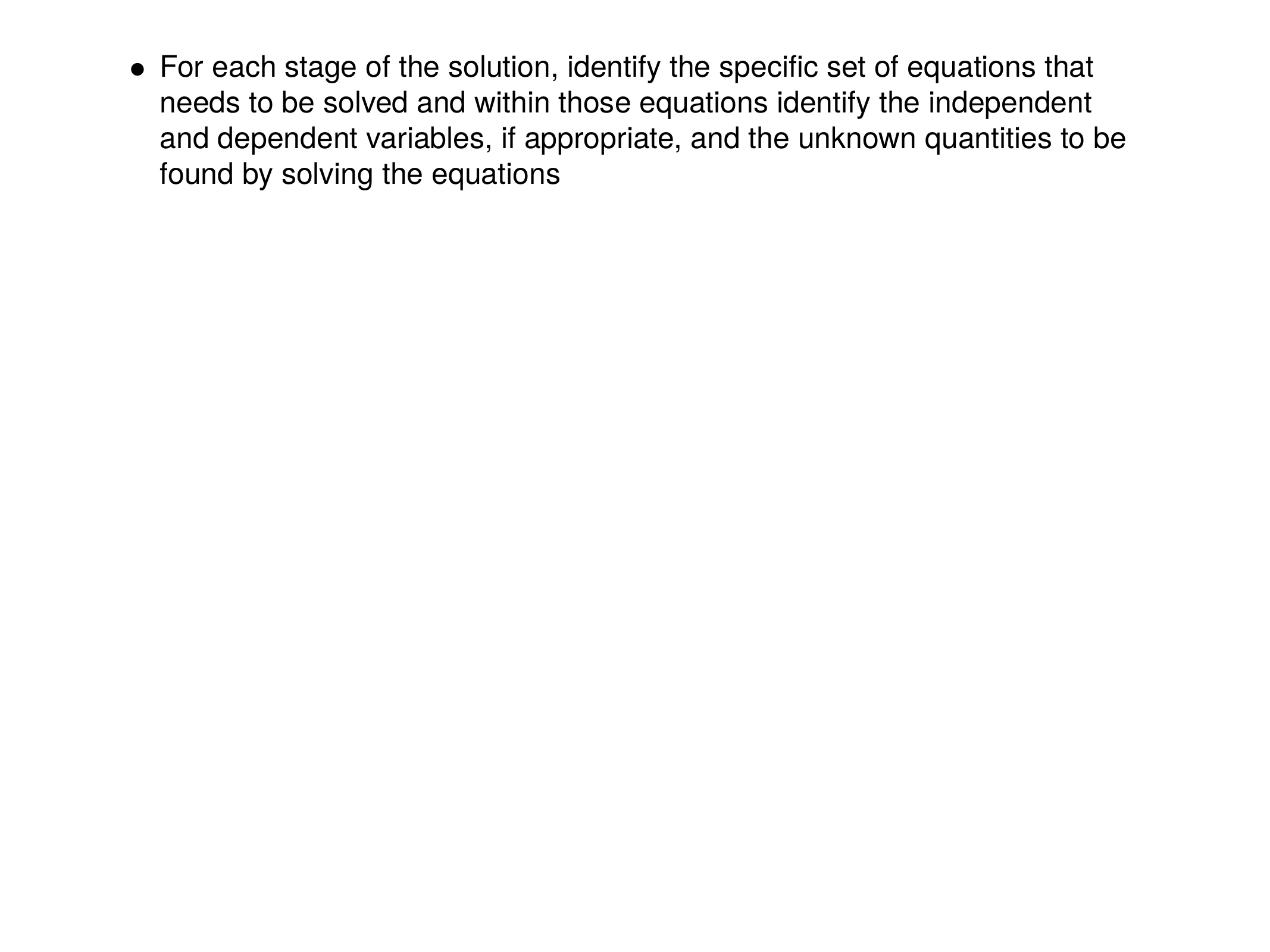

For each stage of the solution, identify the specific set of equations that needs to be solved and within those equations identify the independent and dependent variables, if appropriate, and the unknown quantities to be found by solving the equations